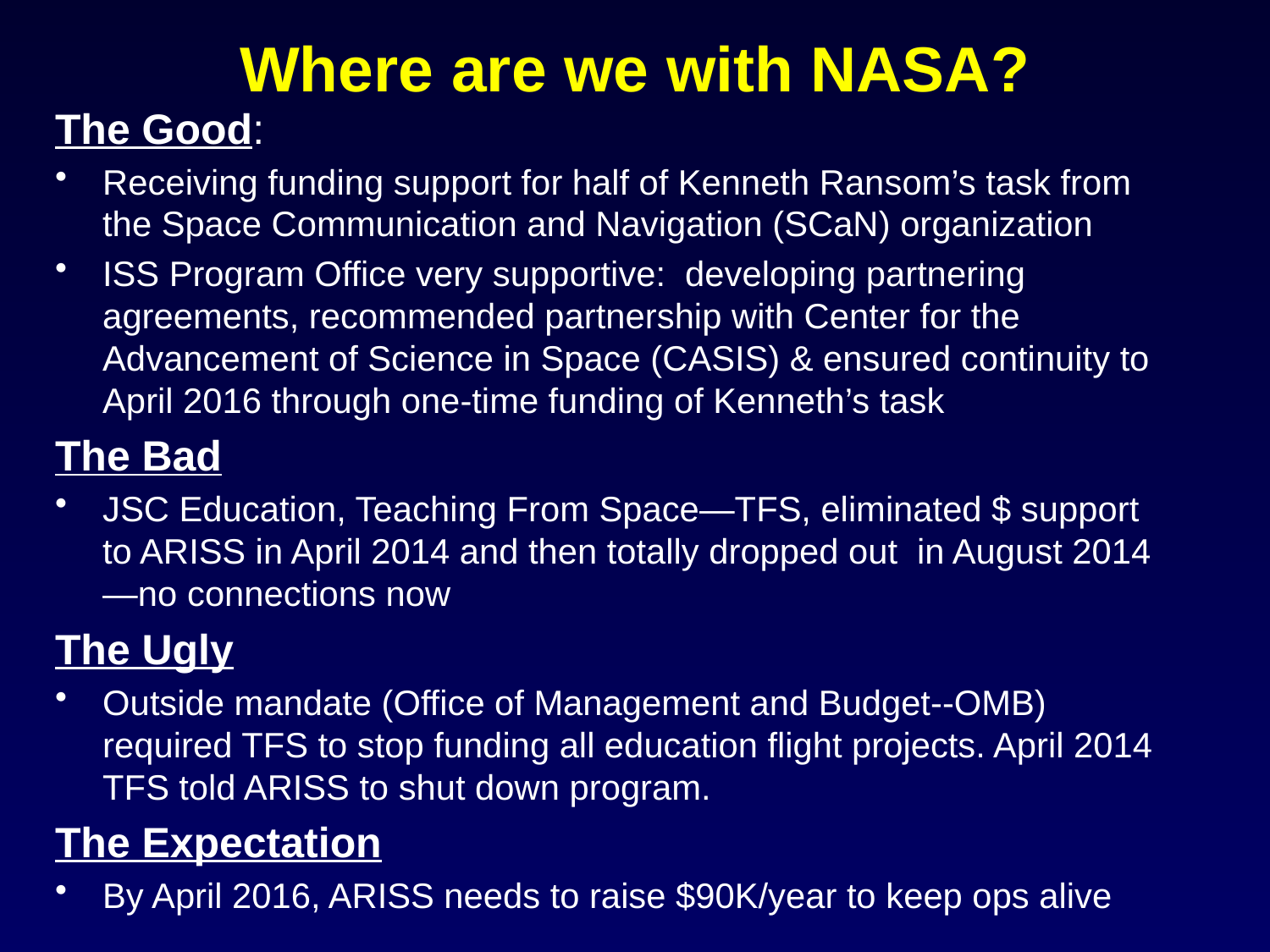

# Where are we with NASA?
The Good:
Receiving funding support for half of Kenneth Ransom’s task from the Space Communication and Navigation (SCaN) organization
ISS Program Office very supportive:  developing partnering agreements, recommended partnership with Center for the Advancement of Science in Space (CASIS) & ensured continuity to April 2016 through one-time funding of Kenneth’s task
The Bad
JSC Education, Teaching From Space—TFS, eliminated $ support to ARISS in April 2014 and then totally dropped out  in August 2014—no connections now
The Ugly
Outside mandate (Office of Management and Budget--OMB) required TFS to stop funding all education flight projects. April 2014 TFS told ARISS to shut down program.
The Expectation
By April 2016, ARISS needs to raise $90K/year to keep ops alive